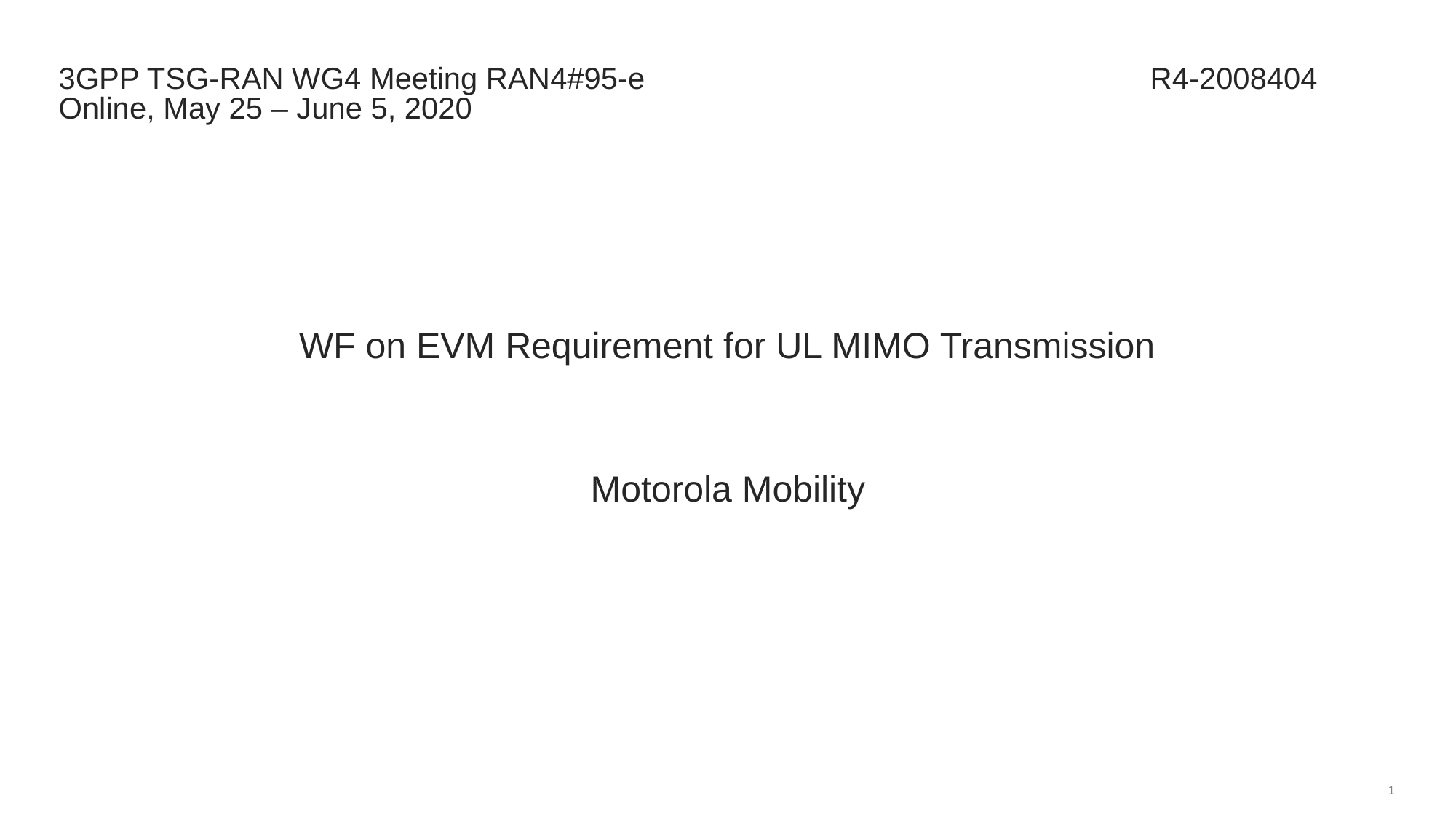

# 3GPP TSG-RAN WG4 Meeting RAN4#95-e					R4-2008404 Online, May 25 – June 5, 2020
WF on EVM Requirement for UL MIMO Transmission
Motorola Mobility